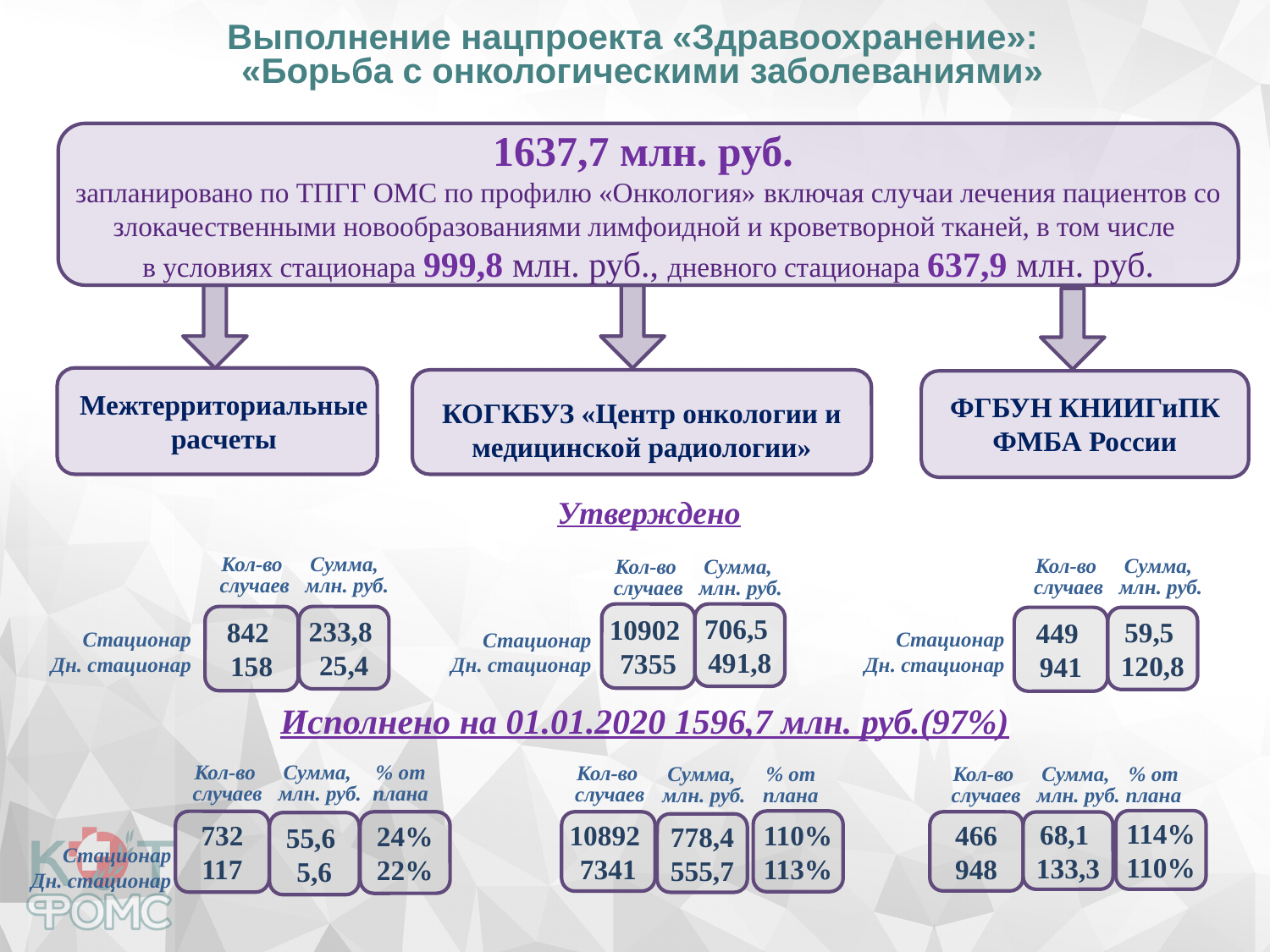

Выполнение нацпроекта «Здравоохранение»:
«Борьба с онкологическими заболеваниями»
1637,7 млн. руб.
запланировано по ТПГГ ОМС по профилю «Онкология» включая случаи лечения пациентов со злокачественными новообразованиями лимфоидной и кроветворной тканей, в том числе
в условиях стационара 999,8 млн. руб., дневного стационара 637,9 млн. руб.

Межтерриториальные расчеты
ФГБУН КНИИГиПК ФМБА России
КОГКБУЗ «Центр онкологии и медицинской радиологии»
Утверждено
Кол-во
случаев
Сумма,
млн. руб.
Кол-во
случаев
Сумма,
млн. руб.
Кол-во
случаев
Сумма,
млн. руб.
10902
7355
706,5
491,8
842
158
233,8
25,4
449
941
59,5
120,8
Стационар
Дн. стационар

Стационар
Дн. стационар

Стационар
Дн. стационар

Исполнено на 01.01.2020 1596,7 млн. руб.(97%)
Кол-во
случаев
Сумма,
млн. руб.
% от
плана
Кол-во
случаев
Сумма,
млн. руб.
% от
плана
% от
плана
Кол-во
случаев
Сумма,
млн. руб.
114%
110%
110%
113%
732
117
24%
22%
10892
7341
466
948
68,1
133,3
55,6
5,6
778,4
555,7
Стационар
Дн. стационар